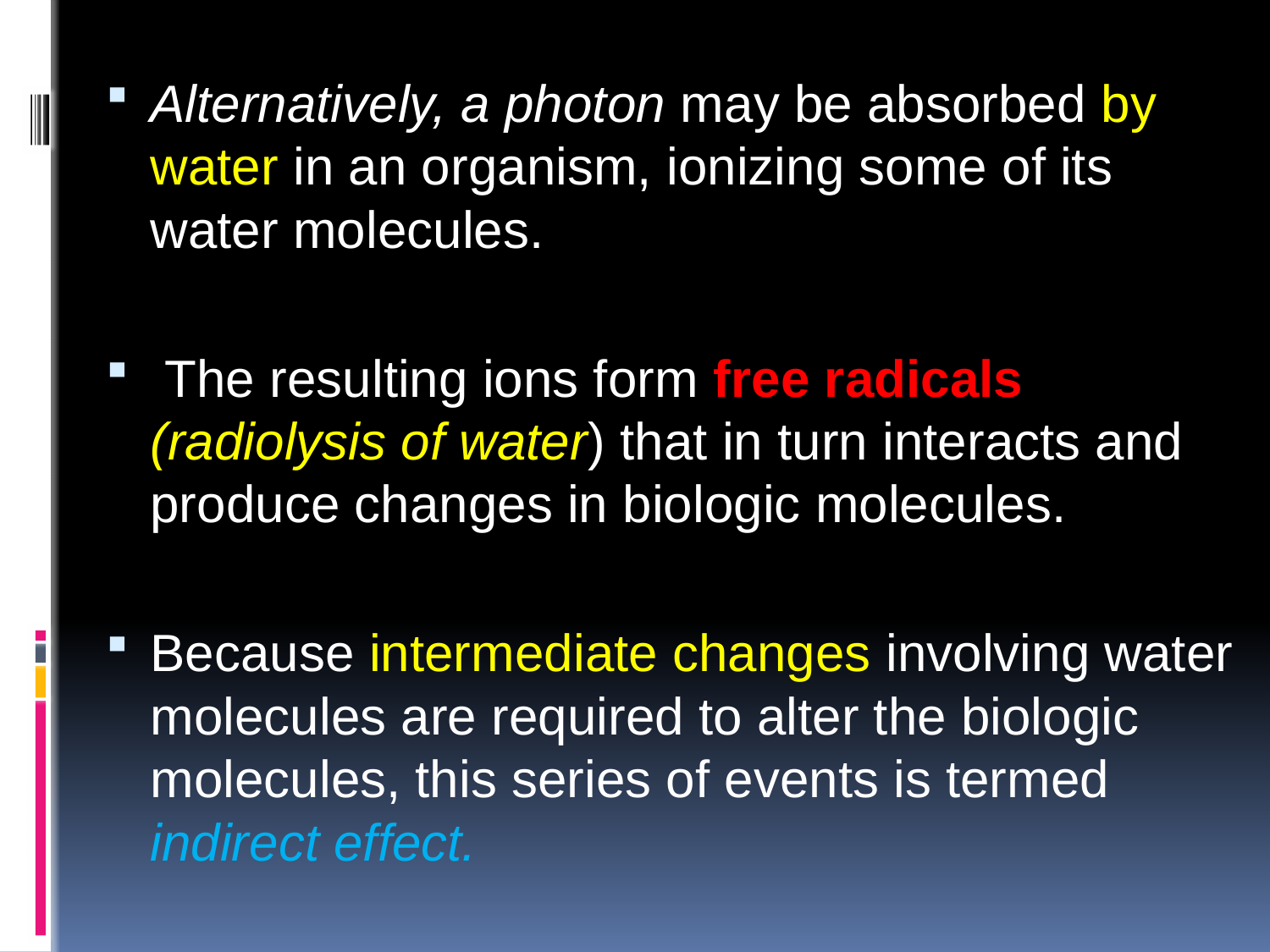

Alternatively, a photon may be absorbed by water in an organism, ionizing some of its water molecules.

 The resulting ions form free radicals (radiolysis of water) that in turn interacts and produce changes in biologic molecules.

Because intermediate changes involving water molecules are required to alter the biologic molecules, this series of events is termed indirect effect.